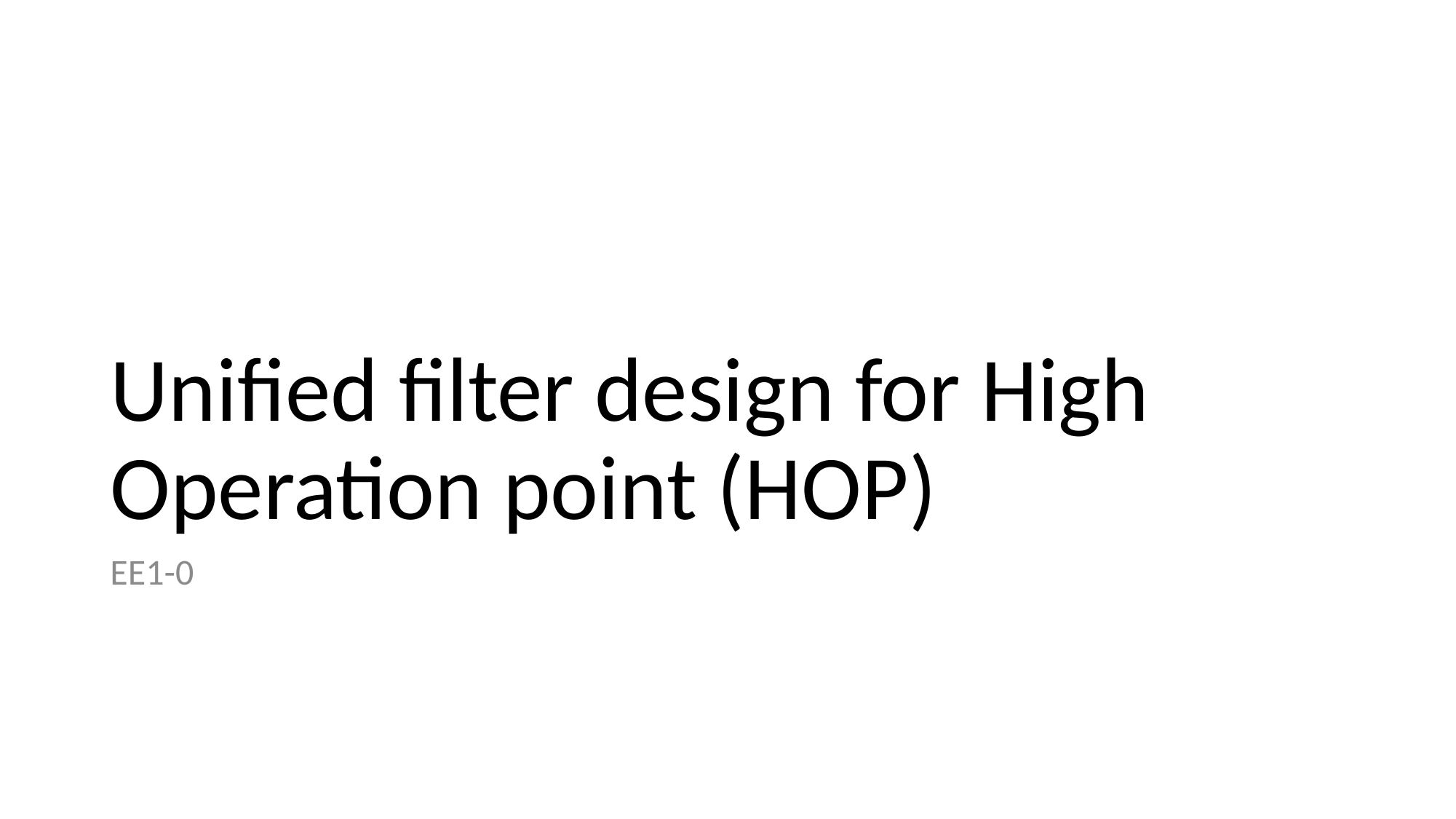

# Unified filter design for High Operation point (HOP)
EE1-0